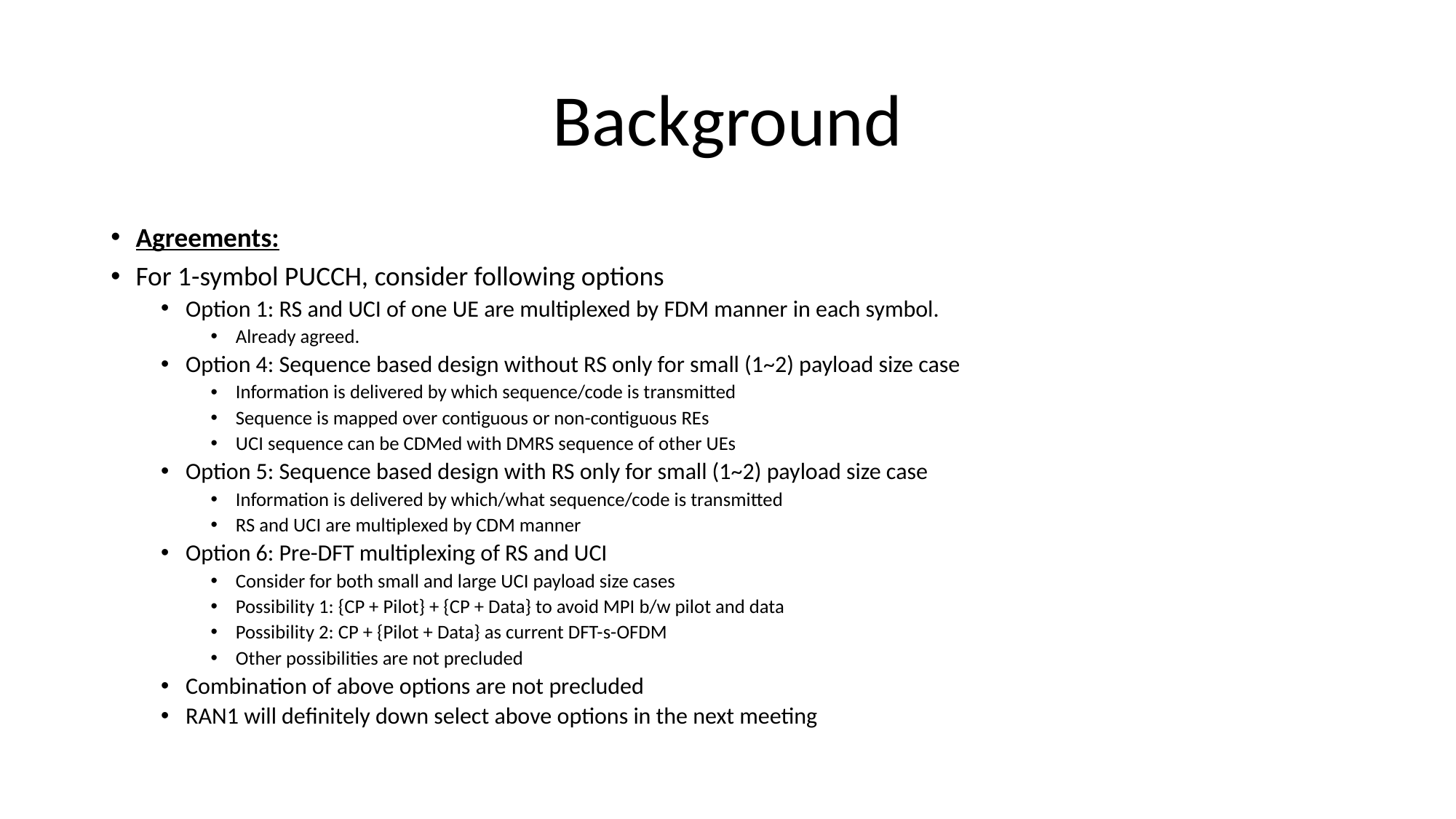

# Background
Agreements:
For 1-symbol PUCCH, consider following options
Option 1: RS and UCI of one UE are multiplexed by FDM manner in each symbol.
Already agreed.
Option 4: Sequence based design without RS only for small (1~2) payload size case
Information is delivered by which sequence/code is transmitted
Sequence is mapped over contiguous or non-contiguous REs
UCI sequence can be CDMed with DMRS sequence of other UEs
Option 5: Sequence based design with RS only for small (1~2) payload size case
Information is delivered by which/what sequence/code is transmitted
RS and UCI are multiplexed by CDM manner
Option 6: Pre-DFT multiplexing of RS and UCI
Consider for both small and large UCI payload size cases
Possibility 1: {CP + Pilot} + {CP + Data} to avoid MPI b/w pilot and data
Possibility 2: CP + {Pilot + Data} as current DFT-s-OFDM
Other possibilities are not precluded
Combination of above options are not precluded
RAN1 will definitely down select above options in the next meeting